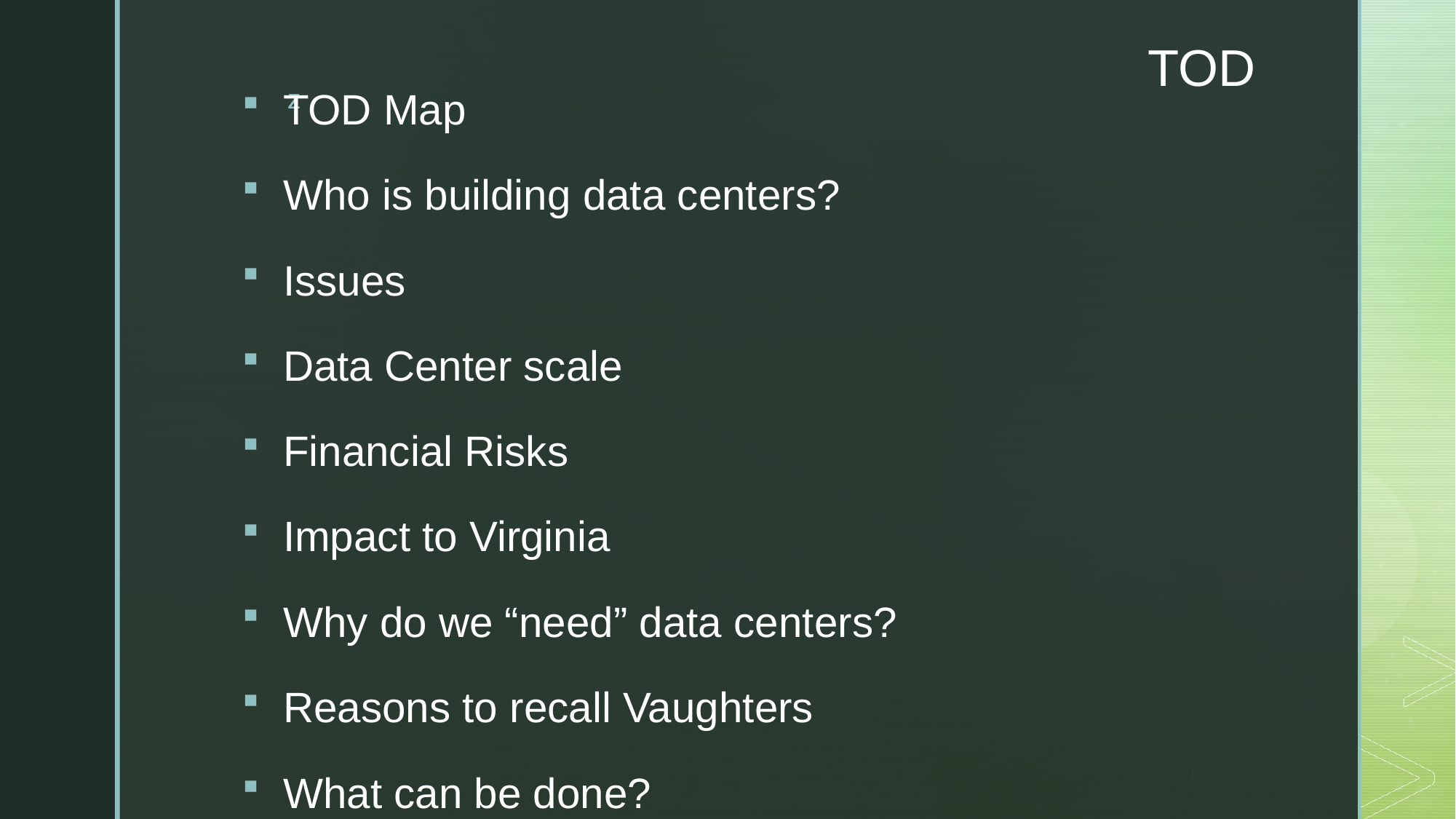

# TOD
TOD Map
Who is building data centers?
Issues
Data Center scale
Financial Risks
Impact to Virginia
Why do we “need” data centers?
Reasons to recall Vaughters
What can be done?